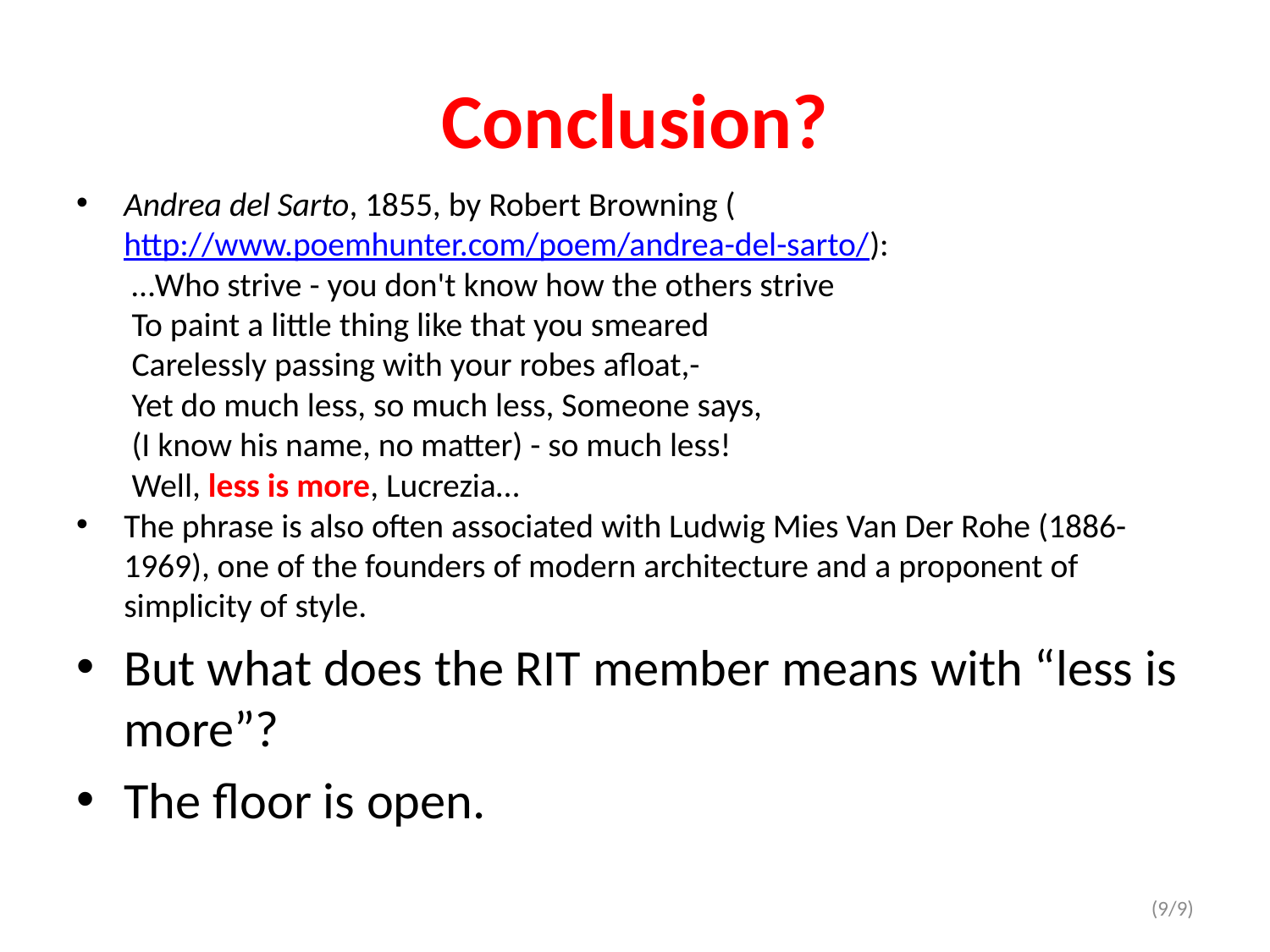

(9/9)
# Conclusion?
Andrea del Sarto, 1855, by Robert Browning (http://www.poemhunter.com/poem/andrea-del-sarto/):
…Who strive - you don't know how the others strive
To paint a little thing like that you smeared
Carelessly passing with your robes afloat,-
Yet do much less, so much less, Someone says,
(I know his name, no matter) - so much less!
Well, less is more, Lucrezia…
The phrase is also often associated with Ludwig Mies Van Der Rohe (1886-1969), one of the founders of modern architecture and a proponent of simplicity of style.
But what does the RIT member means with “less is more”?
The floor is open.